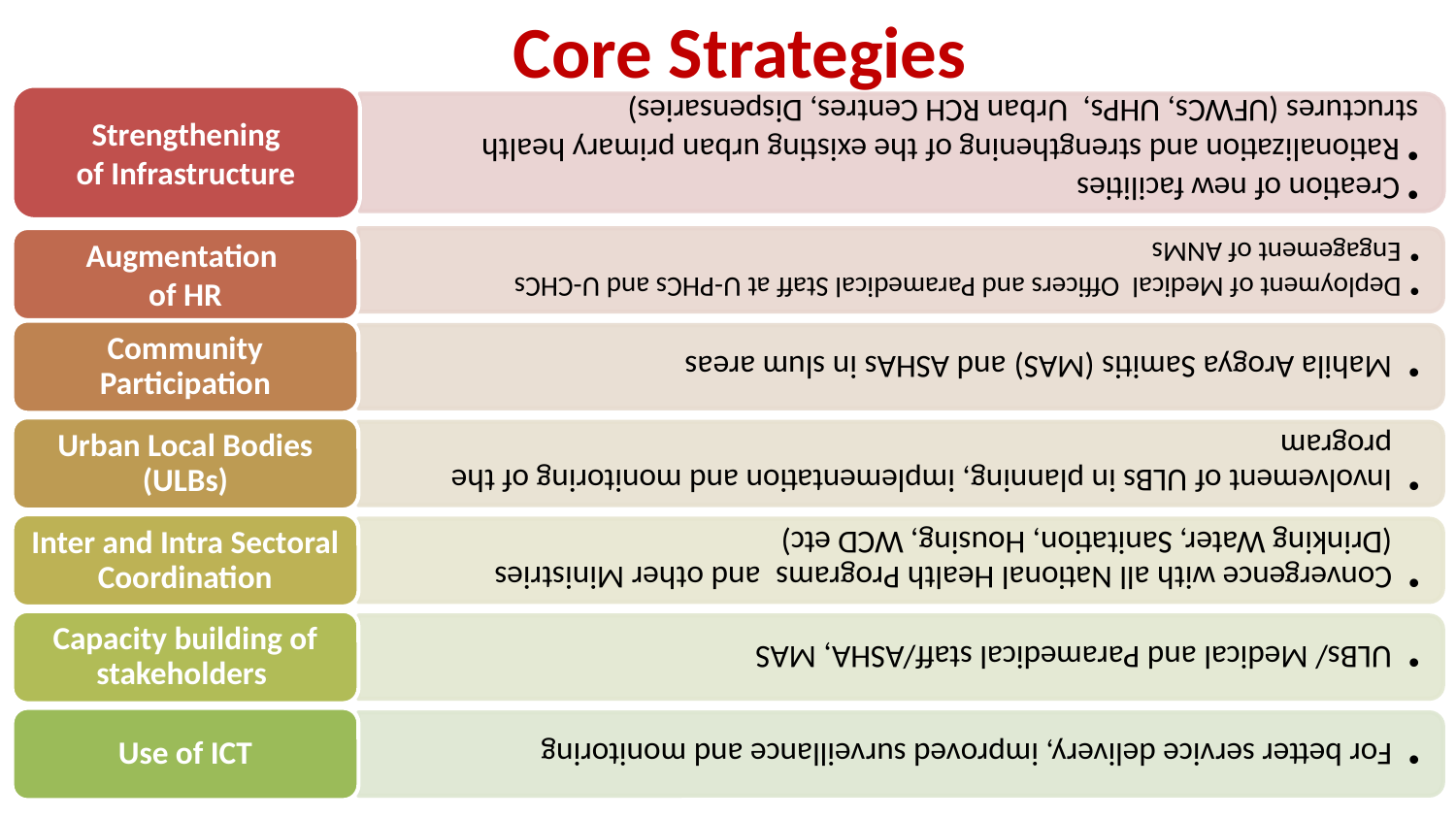

# Core Strategies
 Creation of new facilities
 Rationalization and strengthening of the existing urban primary health structures (UFWCs, UHPs,  Urban RCH Centres, Dispensaries)
Strengthening
 of Infrastructure
Deployment of Medical  Officers and Paramedical Staff at U-PHCs and U-CHCs
Engagement of ANMs
Augmentation
of HR
Mahila Arogya Samitis (MAS) and ASHAs in slum areas
Community Participation
Involvement of ULBs in planning, implementation and monitoring of the program
Urban Local Bodies (ULBs)
Convergence with all National Health Programs  and other Ministries  (Drinking Water, Sanitation, Housing, WCD etc)
Inter and Intra Sectoral Coordination
ULBs/ Medical and Paramedical staff/ASHA, MAS
Capacity building of stakeholders
For better service delivery, improved surveillance and monitoring
Use of ICT